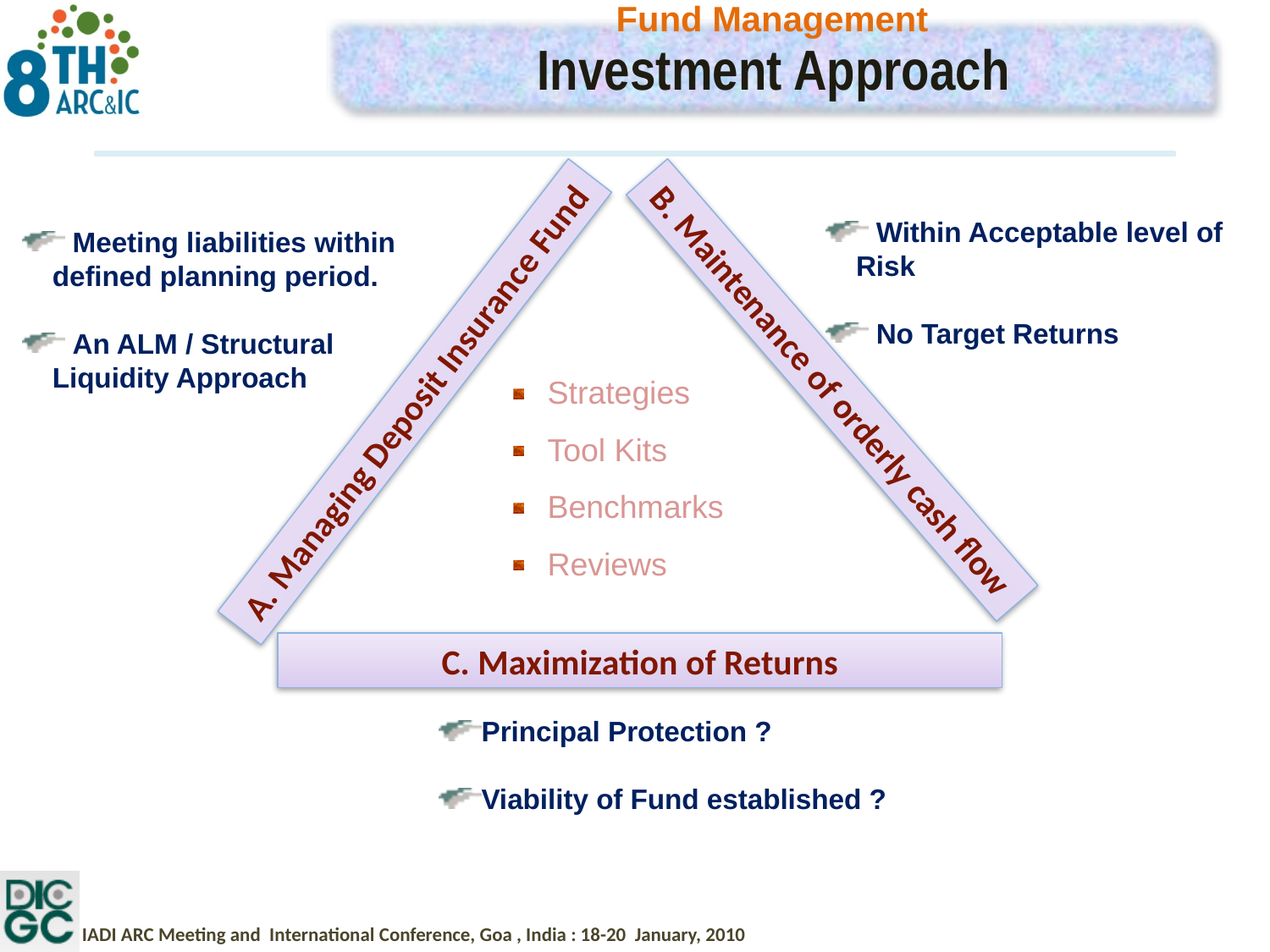

Fund Management
Investment Approach

 Within Acceptable level of Risk

 No Target Returns
 Meeting liabilities within defined planning period.

 An ALM / Structural  Liquidity Approach
 Strategies
 Tool Kits
 Benchmarks
 Reviews
B. Maintenance of orderly cash flow
A. Managing Deposit Insurance Fund
C. Maximization of Returns
Principal Protection ?

Viability of Fund established ?